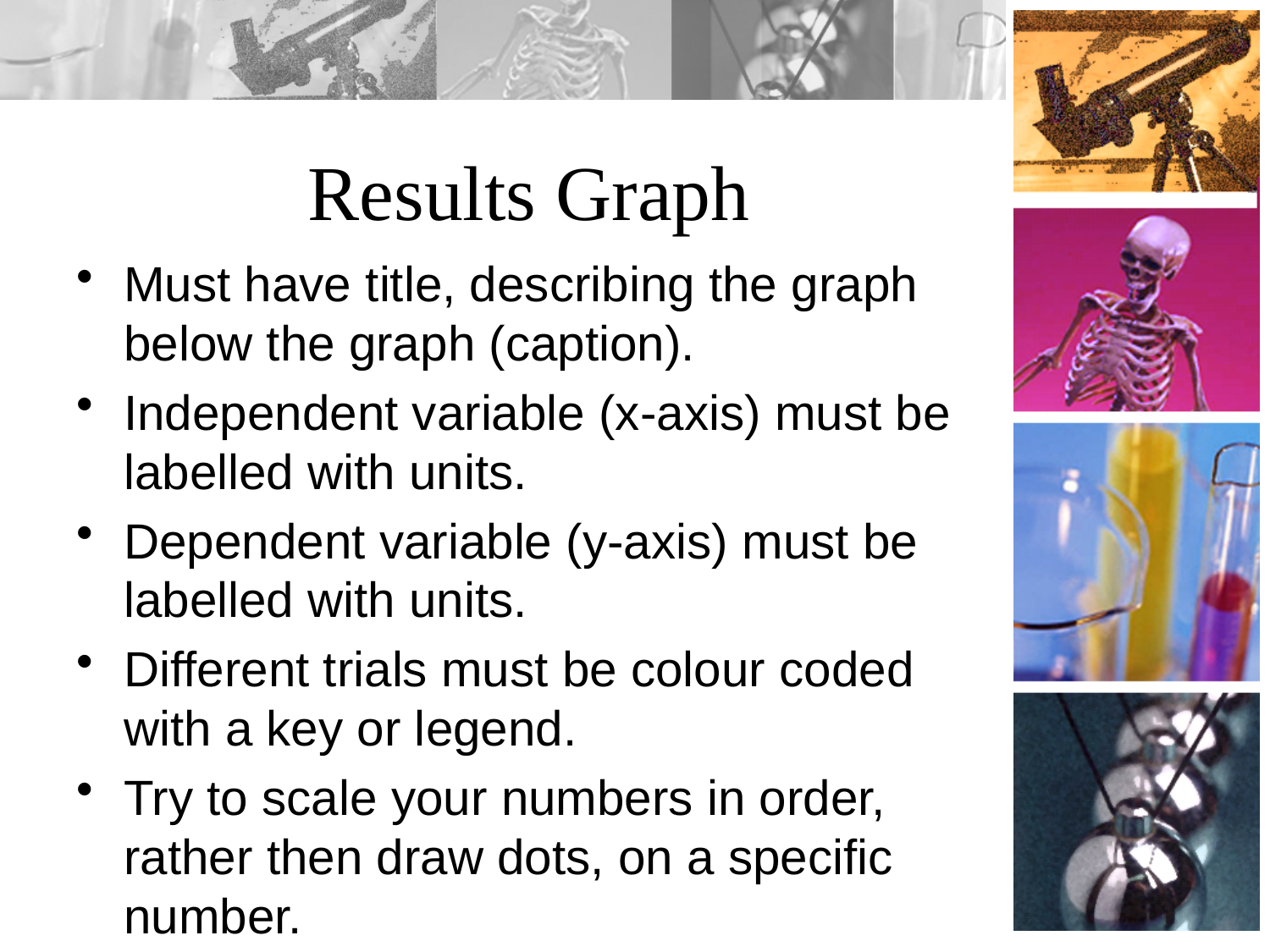

# Results Graph
Must have title, describing the graph below the graph (caption).
Independent variable (x-axis) must be labelled with units.
Dependent variable (y-axis) must be labelled with units.
Different trials must be colour coded with a key or legend.
Try to scale your numbers in order, rather then draw dots, on a specific number.